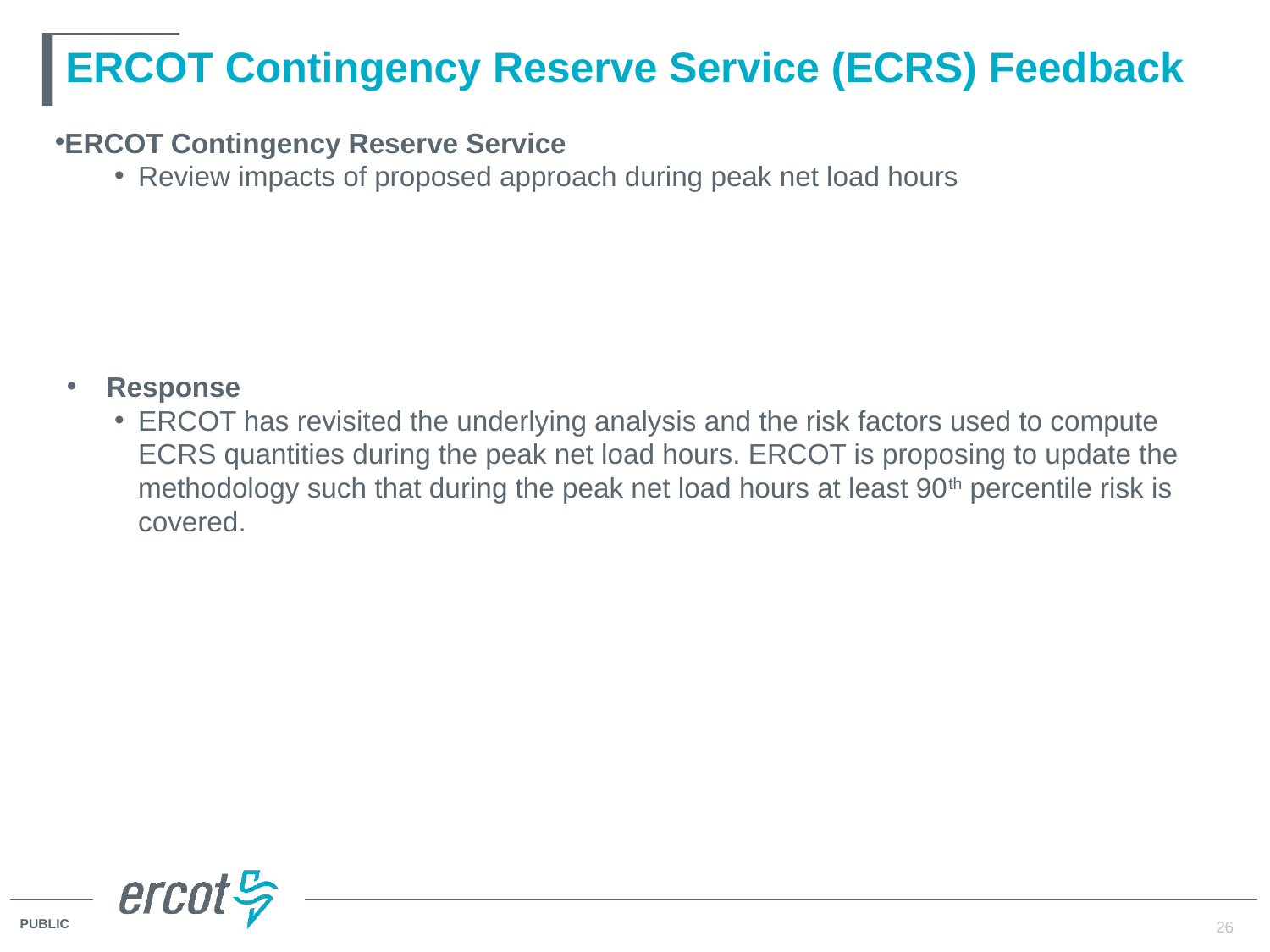

# ERCOT Contingency Reserve Service (ECRS) Feedback
ERCOT Contingency Reserve Service
Review impacts of proposed approach during peak net load hours

Response
ERCOT has revisited the underlying analysis and the risk factors used to compute ECRS quantities during the peak net load hours. ERCOT is proposing to update the methodology such that during the peak net load hours at least 90th percentile risk is covered.

26